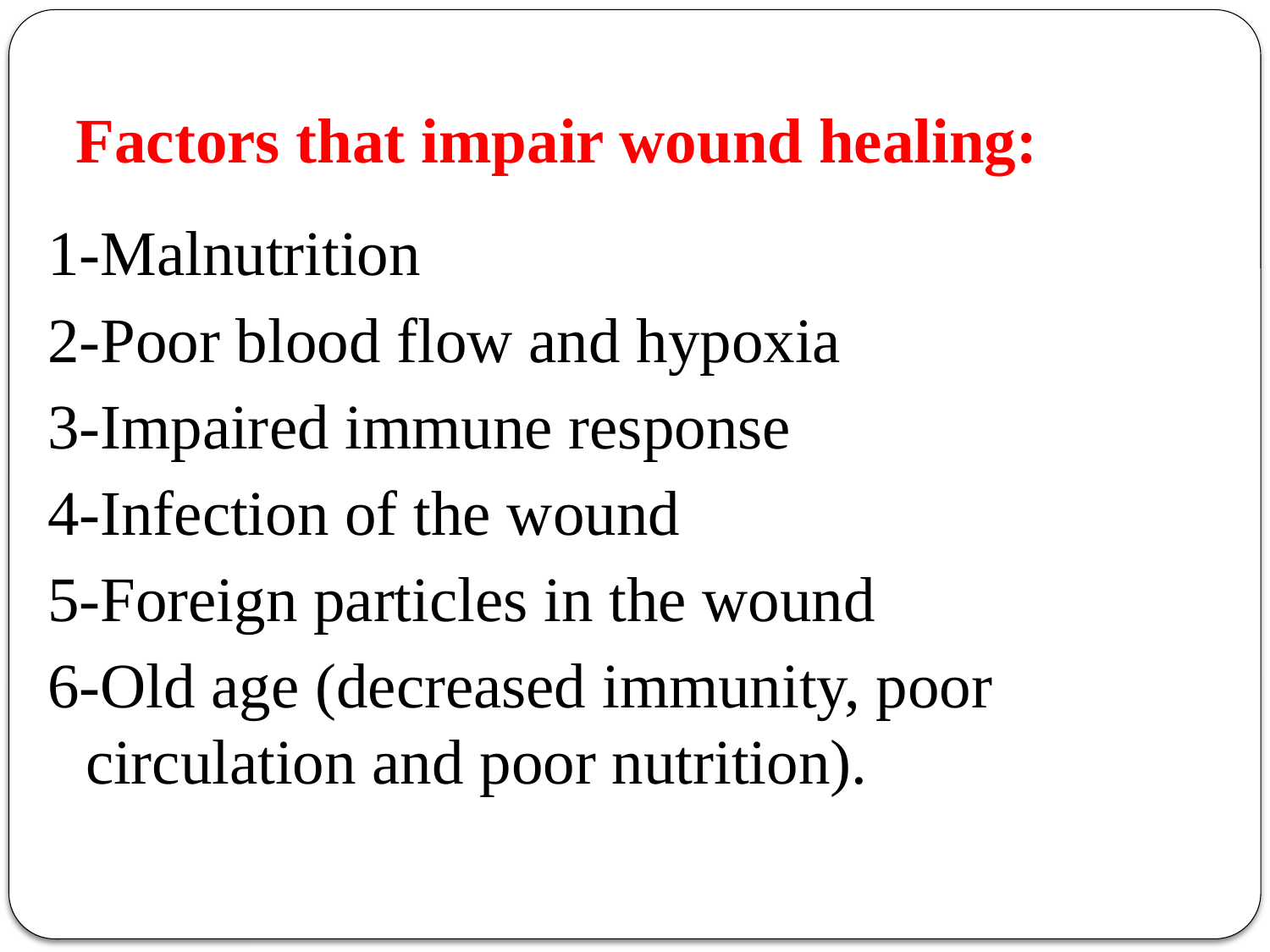

# Factors that impair wound healing:
1-Malnutrition
2-Poor blood flow and hypoxia
3-Impaired immune response
4-Infection of the wound
5-Foreign particles in the wound
6-Old age (decreased immunity, poor circulation and poor nutrition).